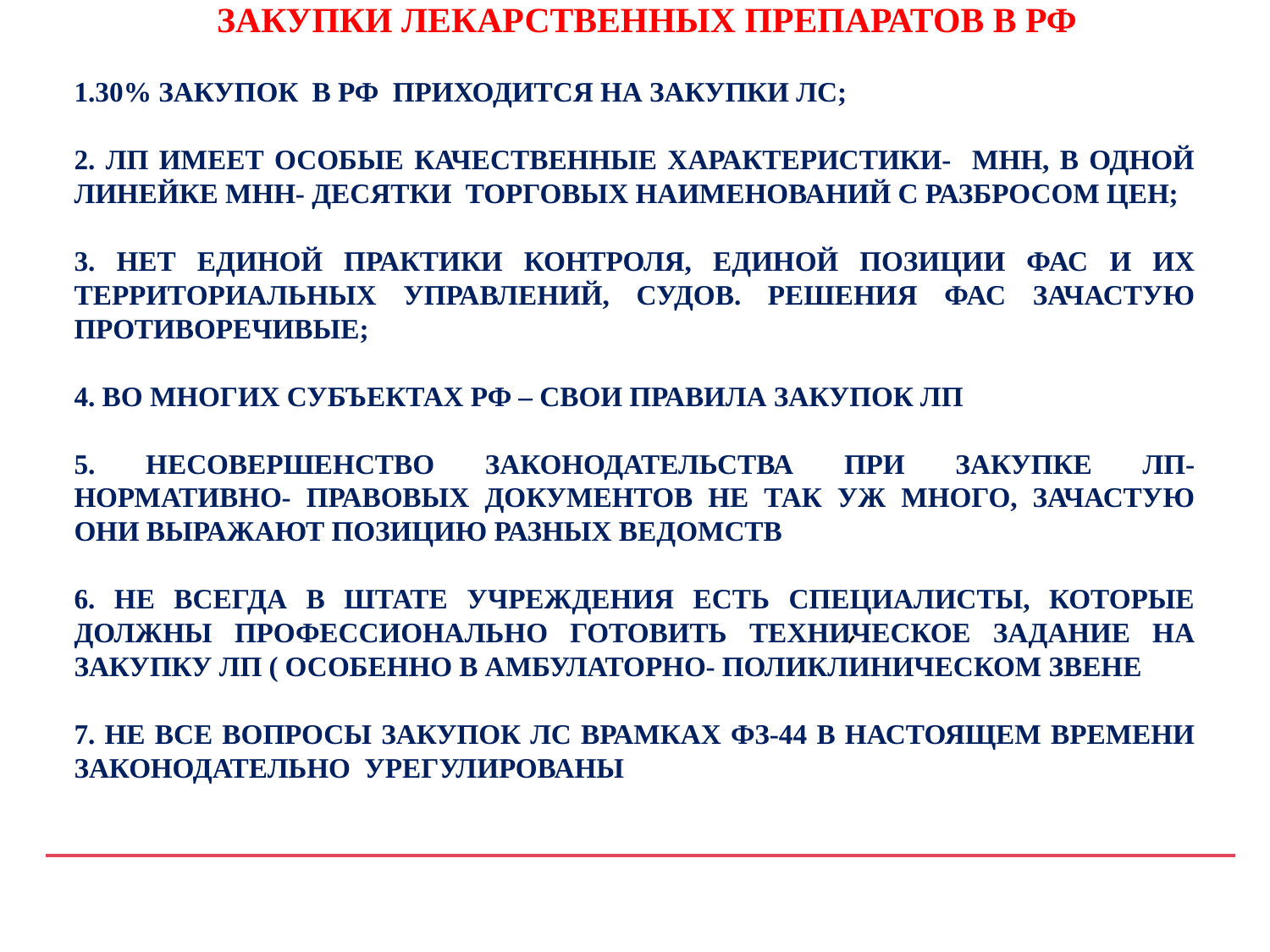

# ЗАКУПКИ ЛЕКАРСТВЕННЫХ ПРЕПАРАТОВ В РФ
1.30% ЗАКУПОК  В РФ  ПРИХОДИТСЯ НА ЗАКУПКИ ЛС;

2. ЛП ИМЕЕТ ОСОБЫЕ КАЧЕСТВЕННЫЕ ХАРАКТЕРИСТИКИ-  МНН, В ОДНОЙ ЛИНЕЙКЕ МНН- ДЕСЯТКИ  ТОРГОВЫХ НАИМЕНОВАНИЙ С РАЗБРОСОМ ЦЕН;

3. НЕТ ЕДИНОЙ ПРАКТИКИ КОНТРОЛЯ, ЕДИНОЙ ПОЗИЦИИ ФАС И ИХ ТЕРРИТОРИАЛЬНЫХ УПРАВЛЕНИЙ, СУДОВ. РЕШЕНИЯ ФАС ЗАЧАСТУЮ ПРОТИВОРЕЧИВЫЕ;

4. ВО МНОГИХ СУБЪЕКТАХ РФ – СВОИ ПРАВИЛА ЗАКУПОК ЛП

5. НЕСОВЕРШЕНСТВО ЗАКОНОДАТЕЛЬСТВА ПРИ ЗАКУПКЕ ЛП- НОРМАТИВНО- ПРАВОВЫХ ДОКУМЕНТОВ НЕ ТАК УЖ МНОГО, ЗАЧАСТУЮ ОНИ ВЫРАЖАЮТ ПОЗИЦИЮ РАЗНЫХ ВЕДОМСТВ

6. НЕ ВСЕГДА В ШТАТЕ УЧРЕЖДЕНИЯ ЕСТЬ СПЕЦИАЛИСТЫ, КОТОРЫЕ ДОЛЖНЫ ПРОФЕССИОНАЛЬНО ГОТОВИТЬ ТЕХНИЧЕСКОЕ ЗАДАНИЕ НА ЗАКУПКУ ЛП ( ОСОБЕННО В АМБУЛАТОРНО- ПОЛИКЛИНИЧЕСКОМ ЗВЕНЕ

7. НЕ ВСЕ ВОПРОСЫ ЗАКУПОК ЛС ВРАМКАХ ФЗ-44 В НАСТОЯЩЕМ ВРЕМЕНИ ЗАКОНОДАТЕЛЬНО  УРЕГУЛИРОВАНЫ

-